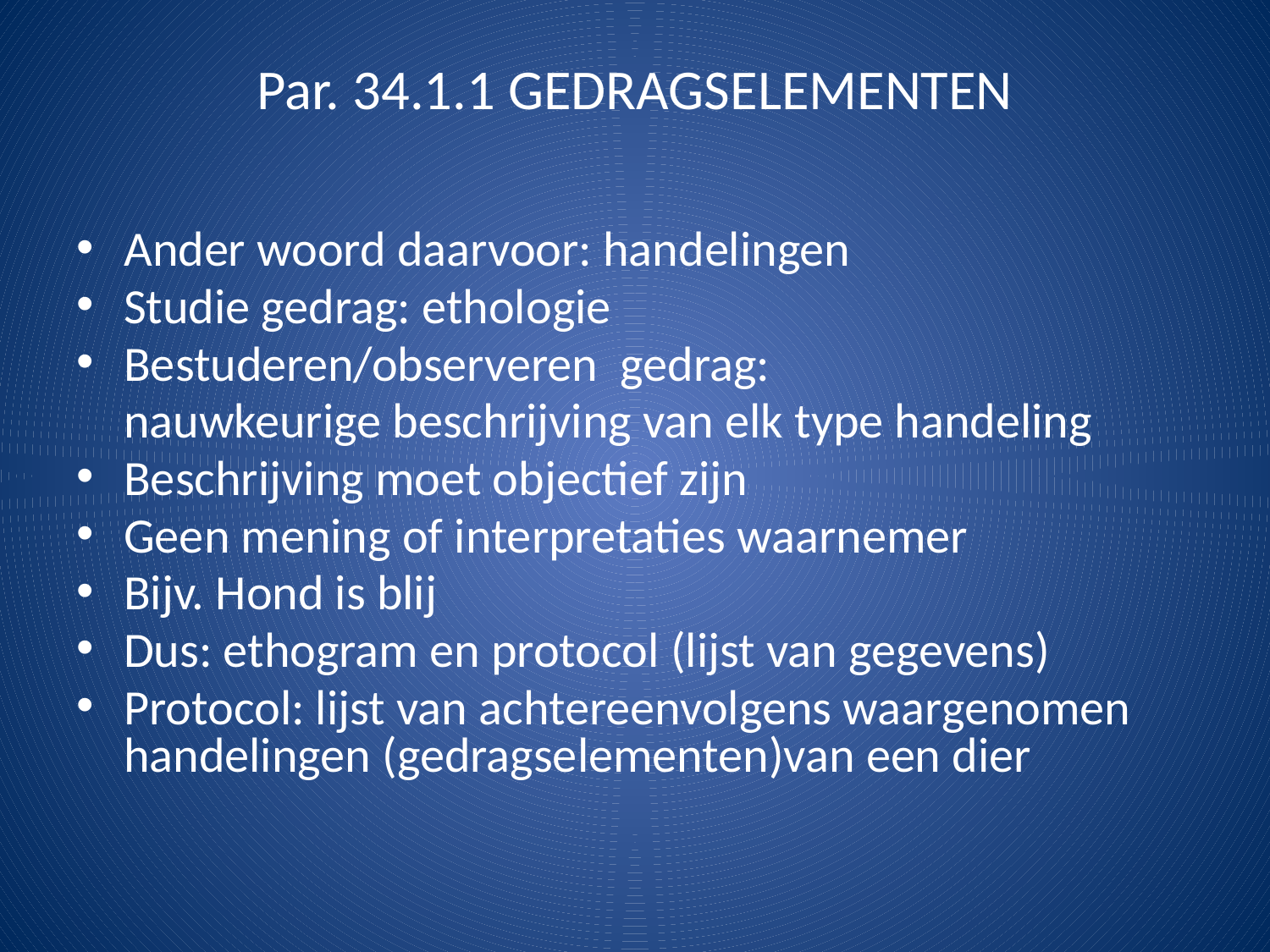

# Par. 34.1.1 GEDRAGSELEMENTEN
Ander woord daarvoor: handelingen
Studie gedrag: ethologie
Bestuderen/observeren  gedrag:
	nauwkeurige beschrijving van elk type handeling
Beschrijving moet objectief zijn
Geen mening of interpretaties waarnemer
Bijv. Hond is blij
Dus: ethogram en protocol (lijst van gegevens)
Protocol: lijst van achtereenvolgens waargenomen handelingen (gedragselementen)van een dier